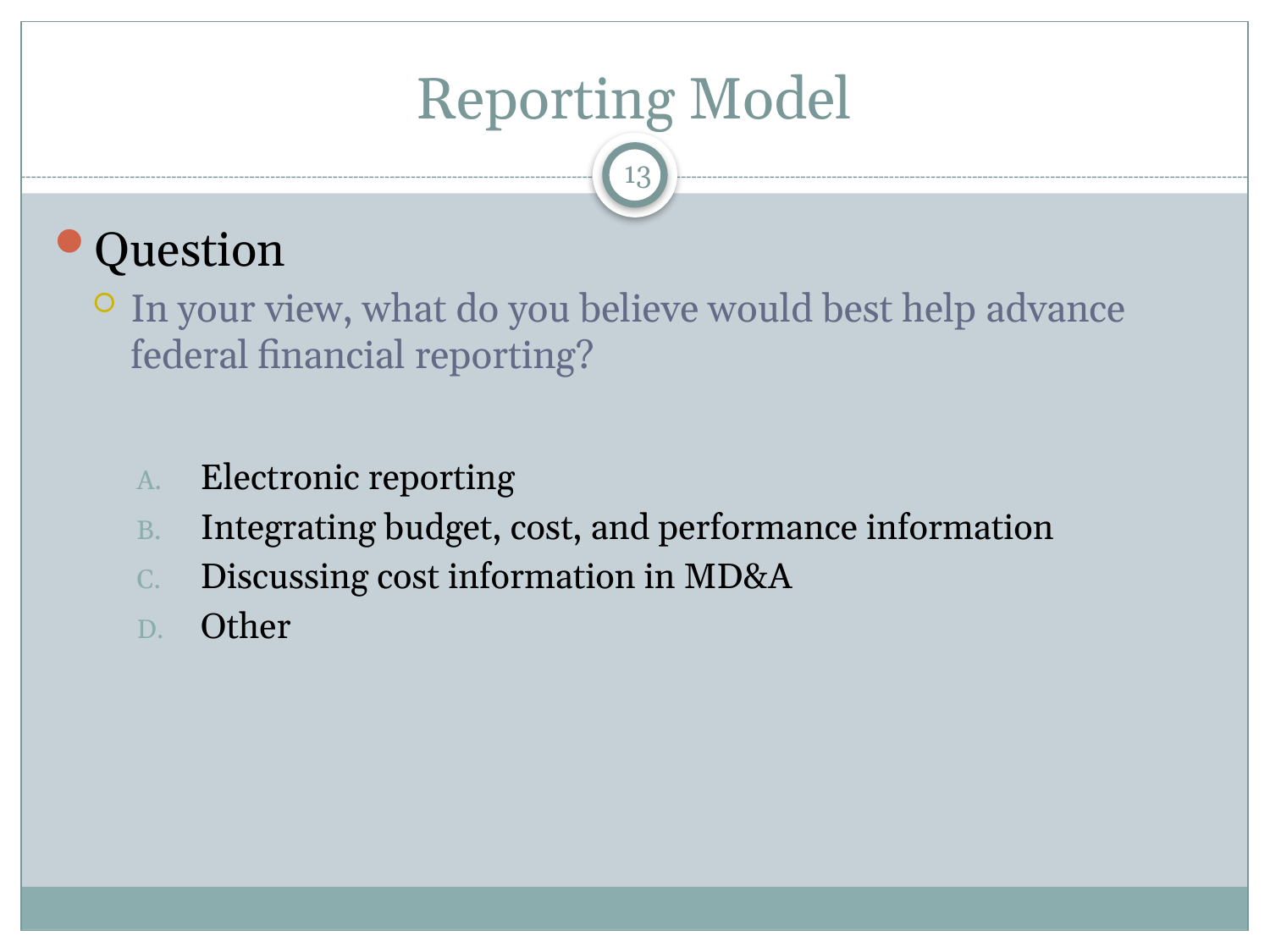

# Reporting Model
13
Question
In your view, what do you believe would best help advance federal financial reporting?

Electronic reporting
Integrating budget, cost, and performance information
Discussing cost information in MD&A
Other